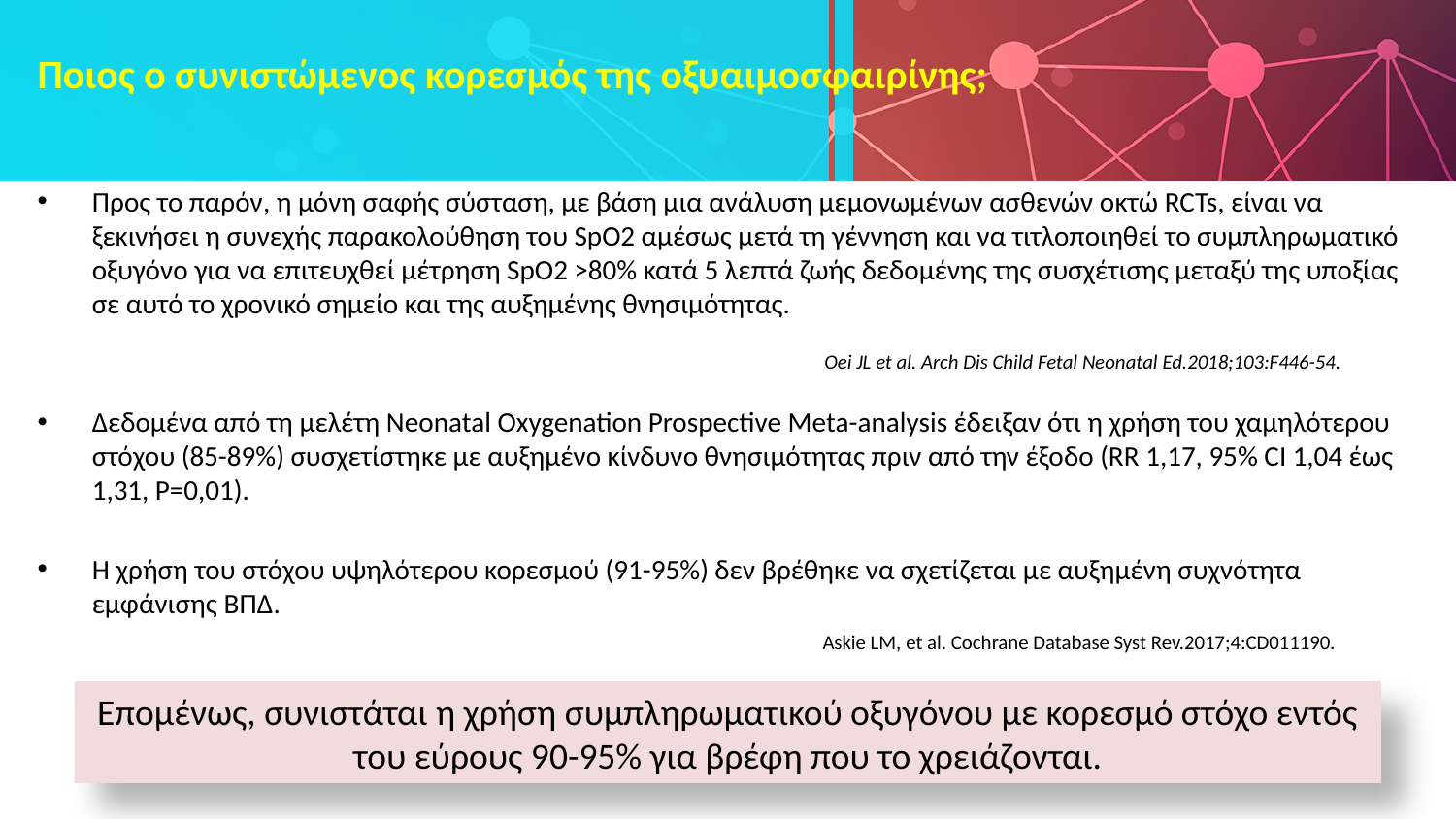

# Ποιος ο συνιστώμενος κορεσμός της οξυαιμοσφαιρίνης;
Προς το παρόν, η μόνη σαφής σύσταση, με βάση μια ανάλυση μεμονωμένων ασθενών οκτώ RCTs, είναι να ξεκινήσει η συνεχής παρακολούθηση του SpO2 αμέσως μετά τη γέννηση και να τιτλοποιηθεί το συμπληρωματικό οξυγόνο για να επιτευχθεί μέτρηση SpO2 >80% κατά 5 λεπτά ζωής δεδομένης της συσχέτισης μεταξύ της υποξίας σε αυτό το χρονικό σημείο και της αυξημένης θνησιμότητας.

Δεδομένα από τη μελέτη Neonatal Oxygenation Prospective Meta-analysis έδειξαν ότι η χρήση του χαμηλότερου στόχου (85-89%) συσχετίστηκε με αυξημένο κίνδυνο θνησιμότητας πριν από την έξοδο (RR 1,17, 95% CI 1,04 έως 1,31, P=0,01).

Η χρήση του στόχου υψηλότερου κορεσμού (91-95%) δεν βρέθηκε να σχετίζεται με αυξημένη συχνότητα εμφάνισης BΠΔ.

Oei JL et al. Arch Dis Child Fetal Neonatal Ed.2018;103:F446-54.
Askie LM, et al. Cochrane Database Syst Rev.2017;4:CD011190.
Επομένως, συνιστάται η χρήση συμπληρωματικού οξυγόνου με κορεσμό στόχο εντός του εύρους 90-95% για βρέφη που το χρειάζονται.